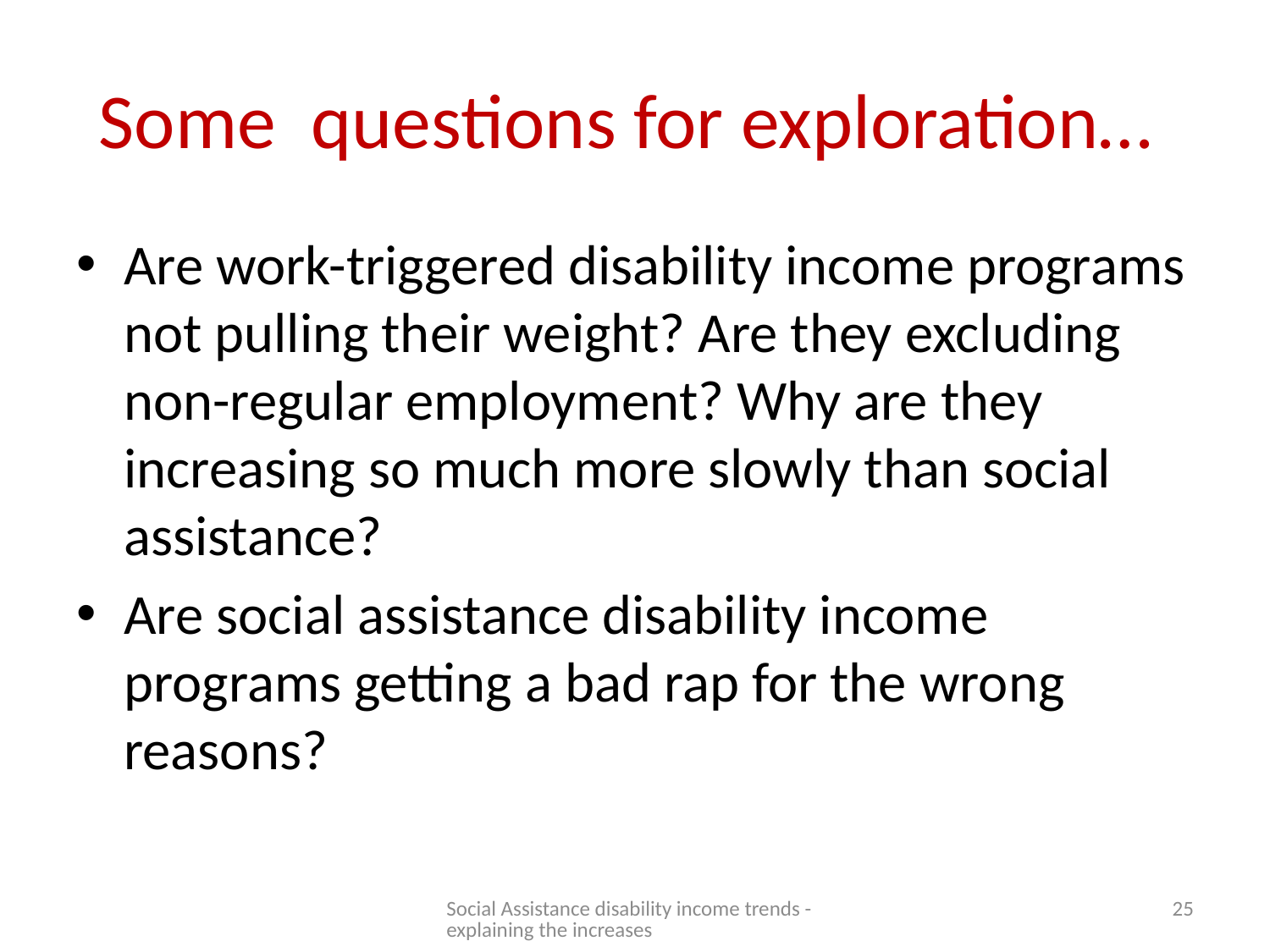

# Some  questions for exploration…
Are work-triggered disability income programs not pulling their weight? Are they excluding non-regular employment? Why are they increasing so much more slowly than social assistance?
Are social assistance disability income programs getting a bad rap for the wrong reasons?

Social Assistance disability income trends - explaining the increases
25